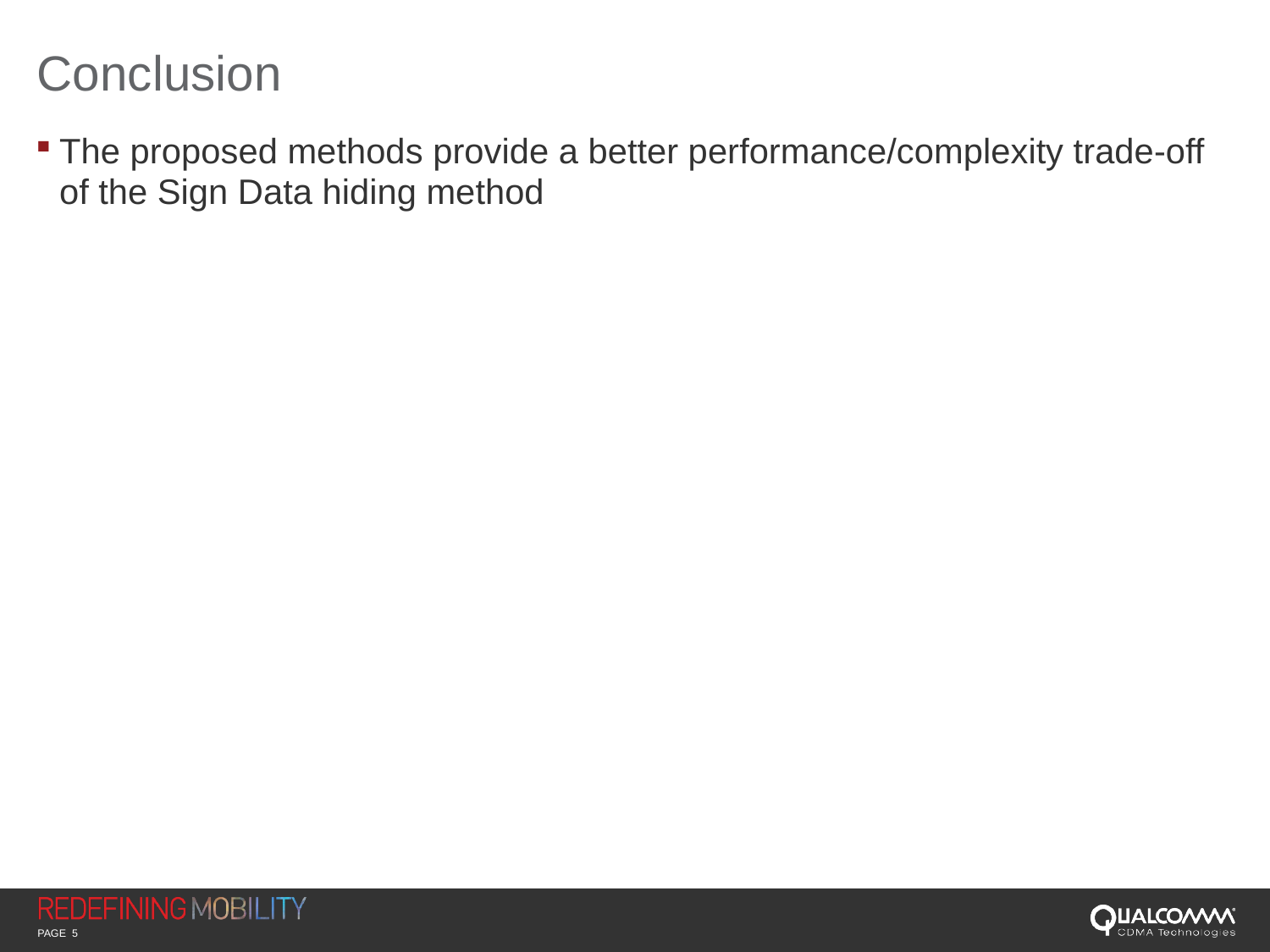

# Conclusion
The proposed methods provide a better performance/complexity trade-off of the Sign Data hiding method